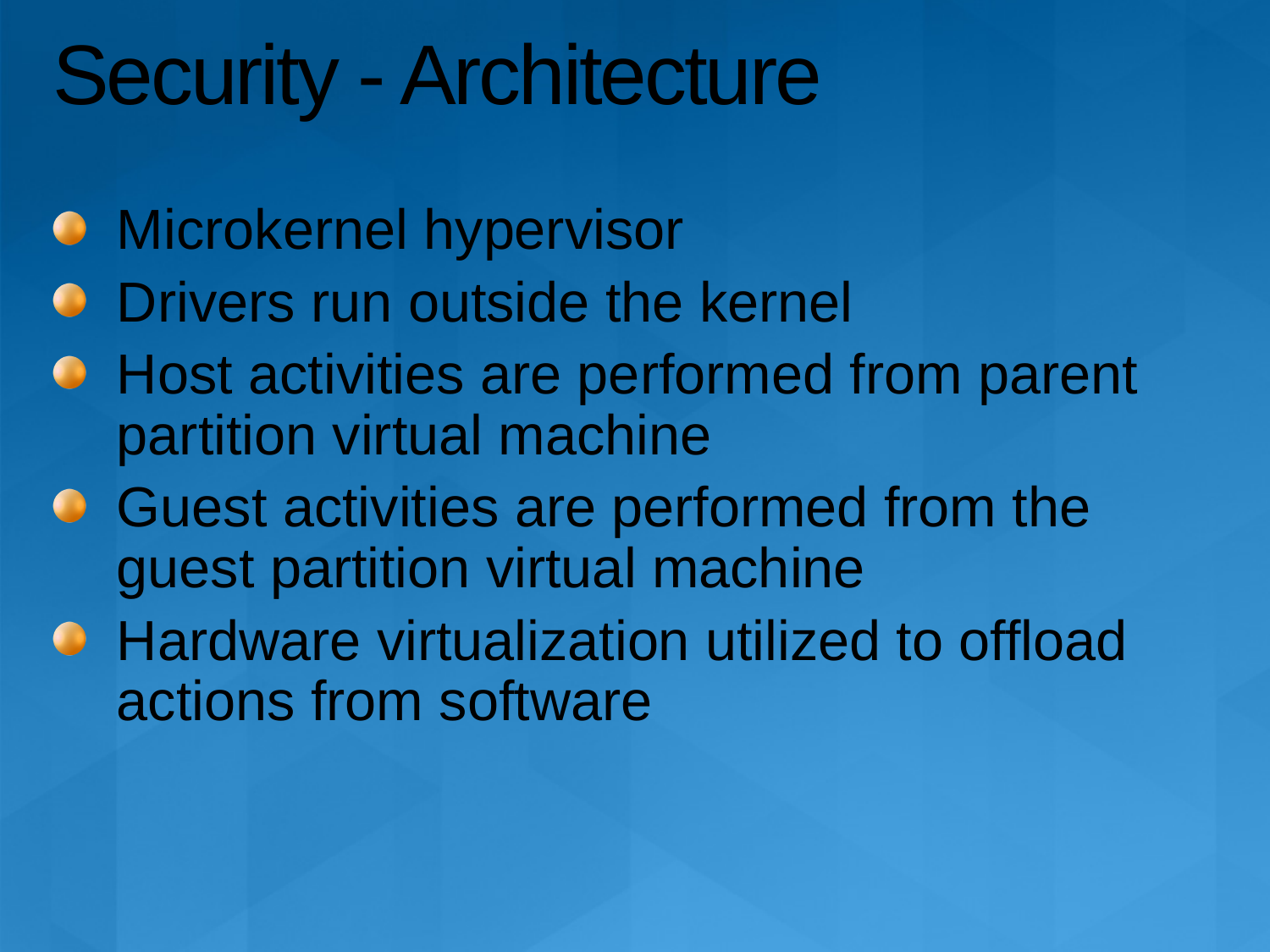

# Security - Architecture
Microkernel hypervisor
Drivers run outside the kernel
Host activities are performed from parent partition virtual machine
Guest activities are performed from the guest partition virtual machine
Hardware virtualization utilized to offload actions from software